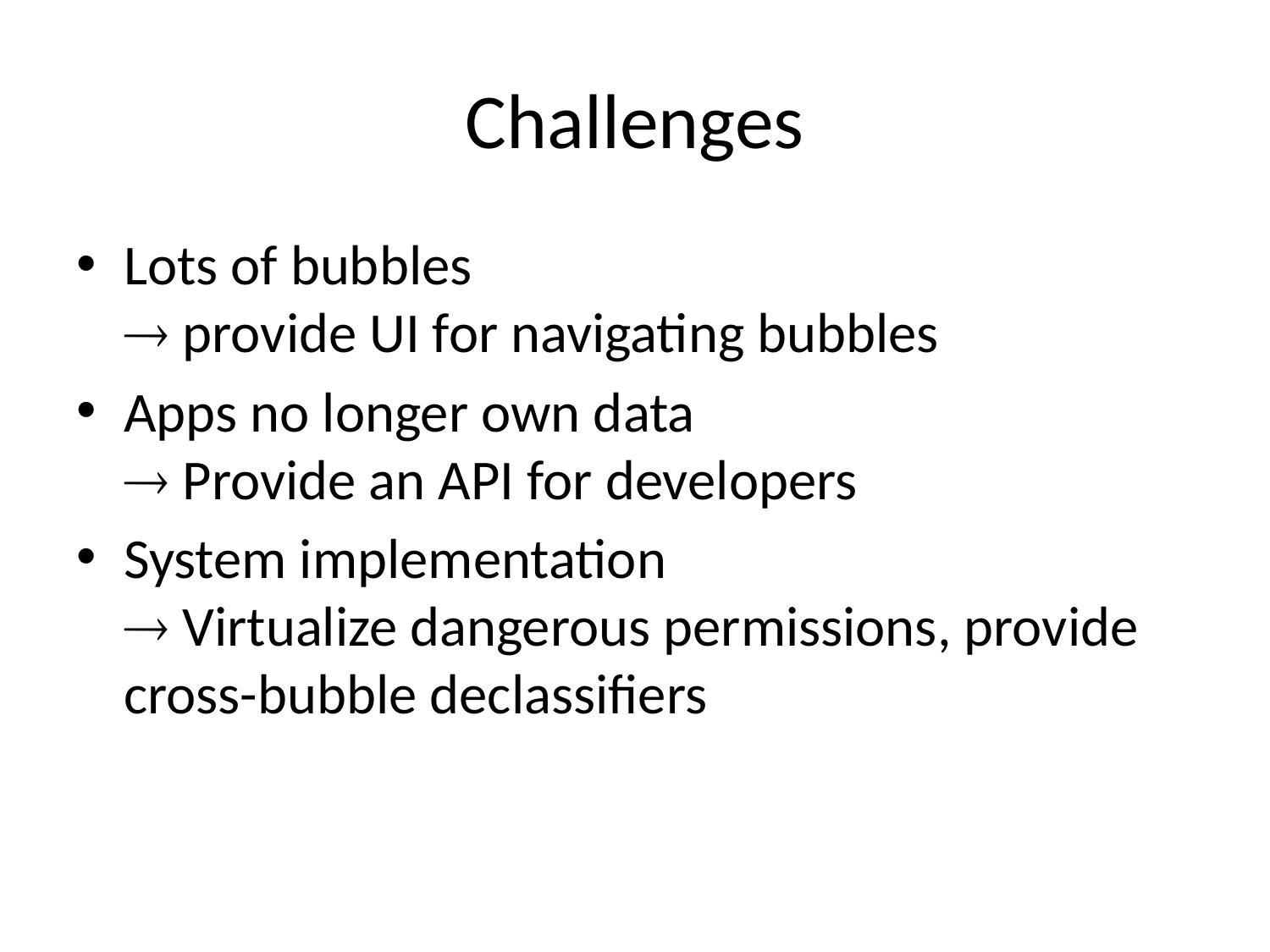

# Challenges
Lots of bubbles
→ provide UI for navigating bubbles
Apps no longer own data
→ Provide an API for developers
System implementation
→ Virtualize dangerous permissions, provide cross-bubble declassifiers